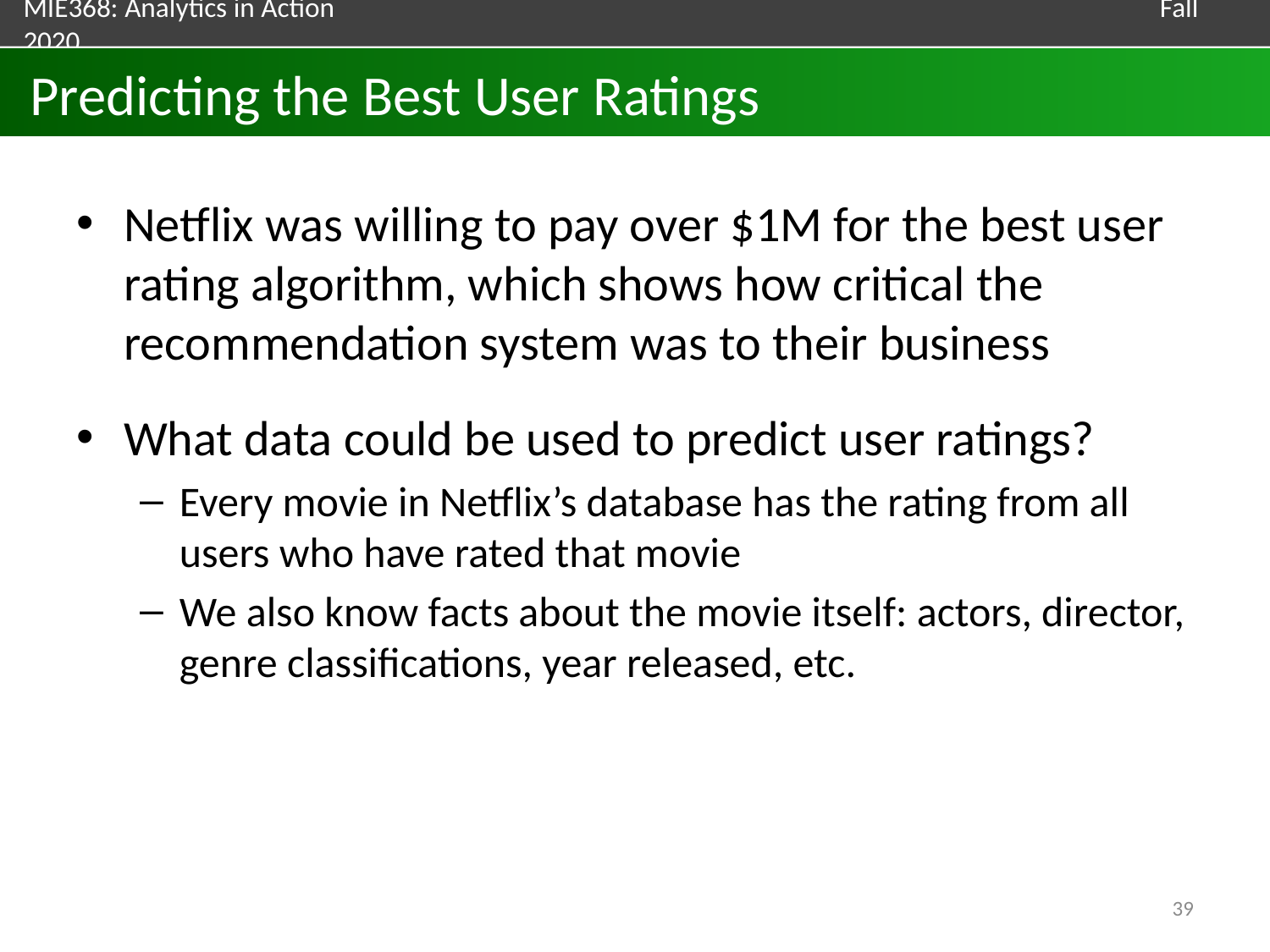

# Predicting the Best User Ratings
Netflix was willing to pay over $1M for the best user rating algorithm, which shows how critical the recommendation system was to their business

What data could be used to predict user ratings?
Every movie in Netflix’s database has the rating from all users who have rated that movie
We also know facts about the movie itself: actors, director, genre classifications, year released, etc.

39